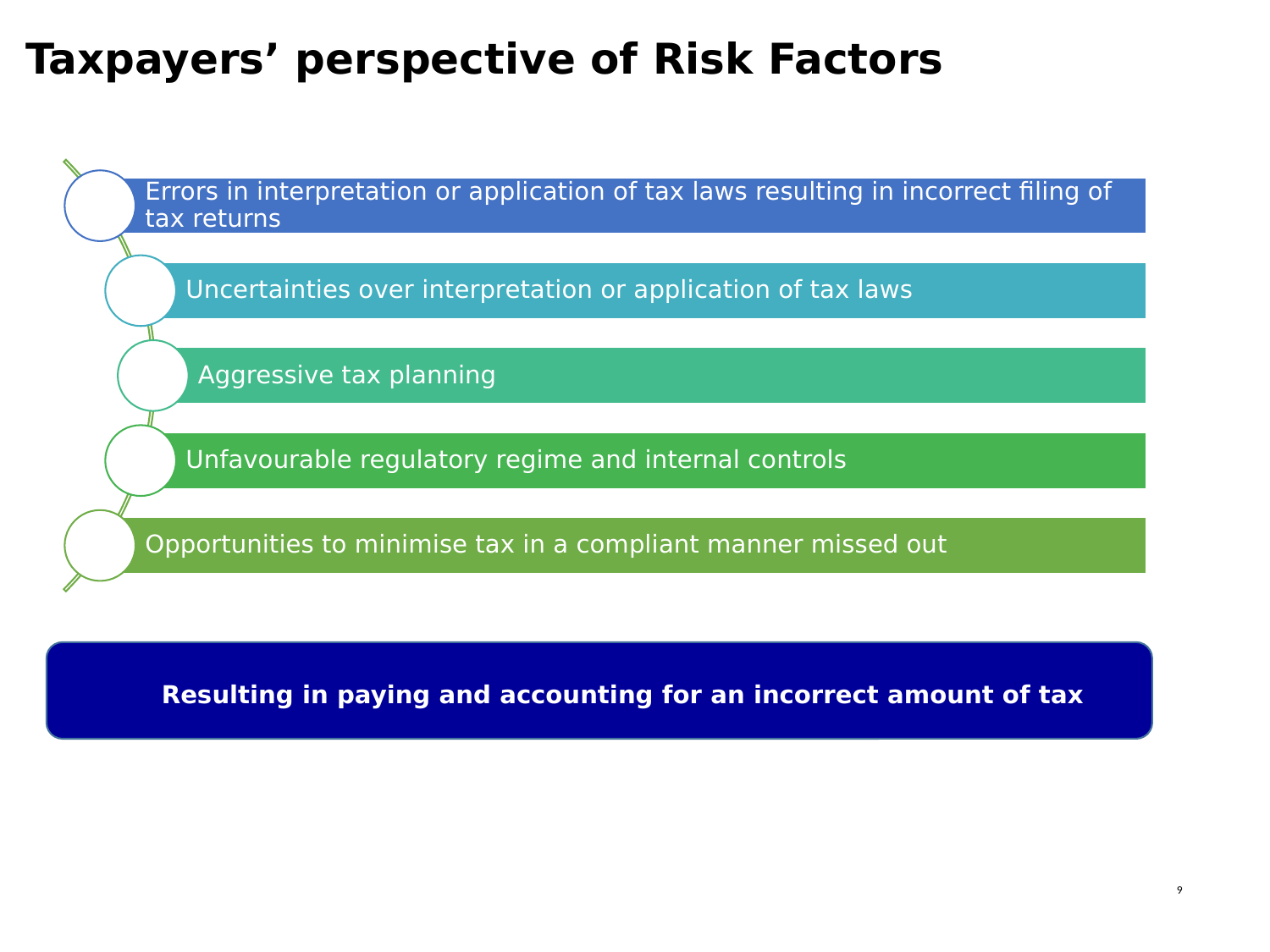

# Taxpayers’ perspective of Risk Factors
Errors in interpretation or application of tax laws resulting in incorrect filing of tax returns
Uncertainties over interpretation or application of tax laws
Aggressive tax planning
Unfavourable regulatory regime and internal controls
Opportunities to minimise tax in a compliant manner missed out

Resulting in paying and accounting for an incorrect amount of tax